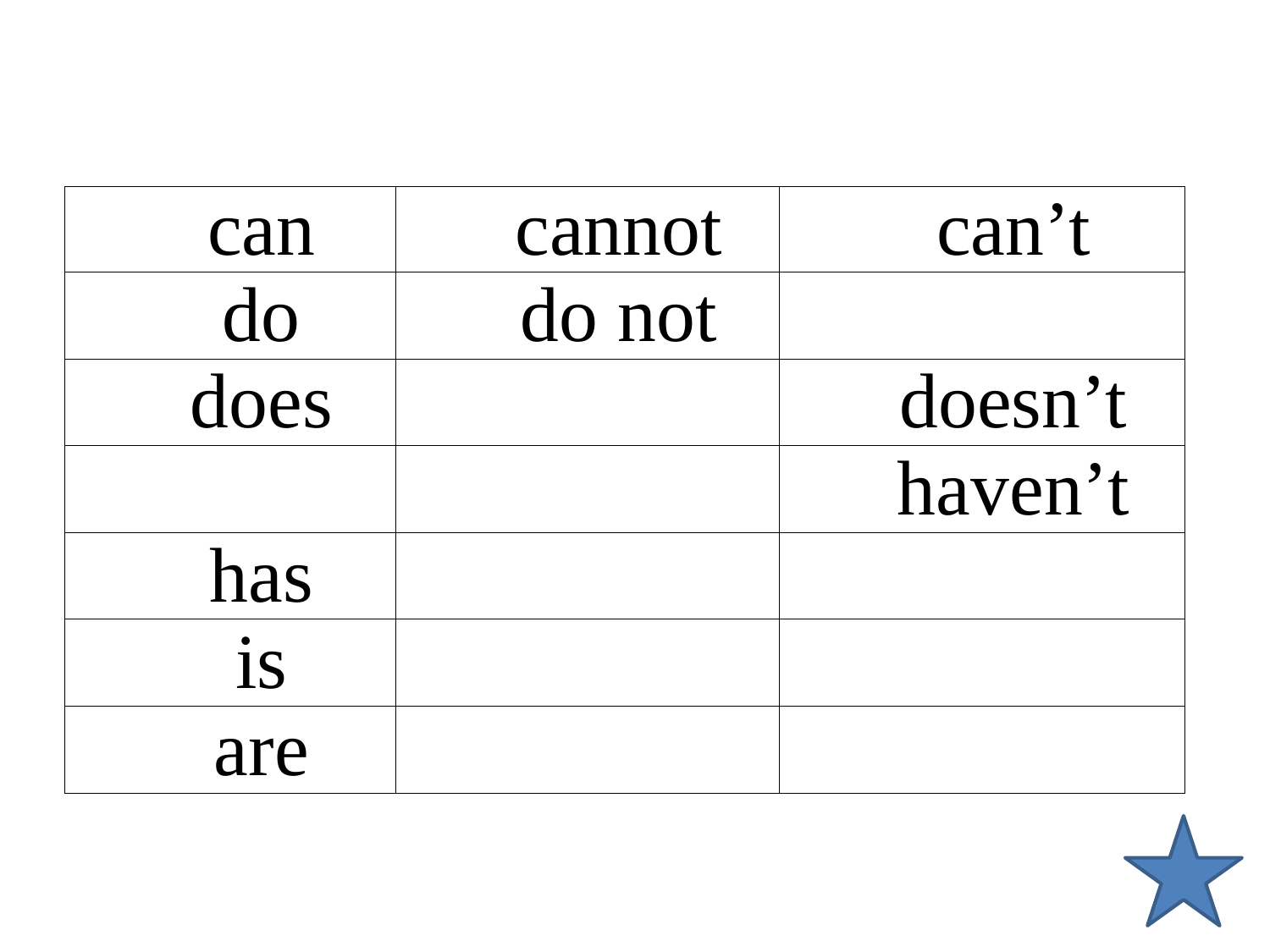

| can | cannot | can’t |
| --- | --- | --- |
| do | do not |  |
| does |  | doesn’t |
|  |  | haven’t |
| has |  |  |
| is |  |  |
| are |  |  |